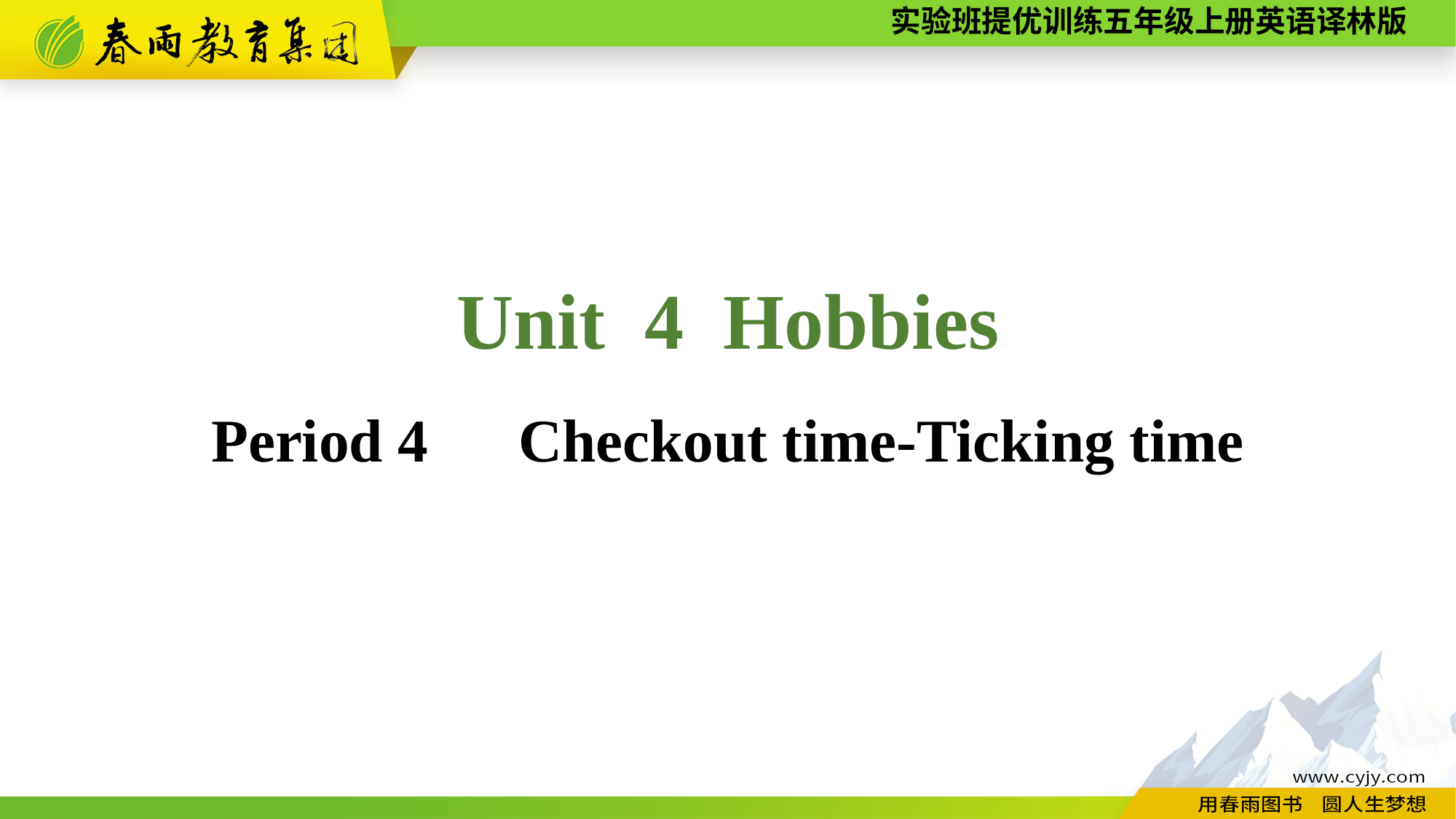

Unit  4  Hobbies
Period 4　Checkout time-Ticking time